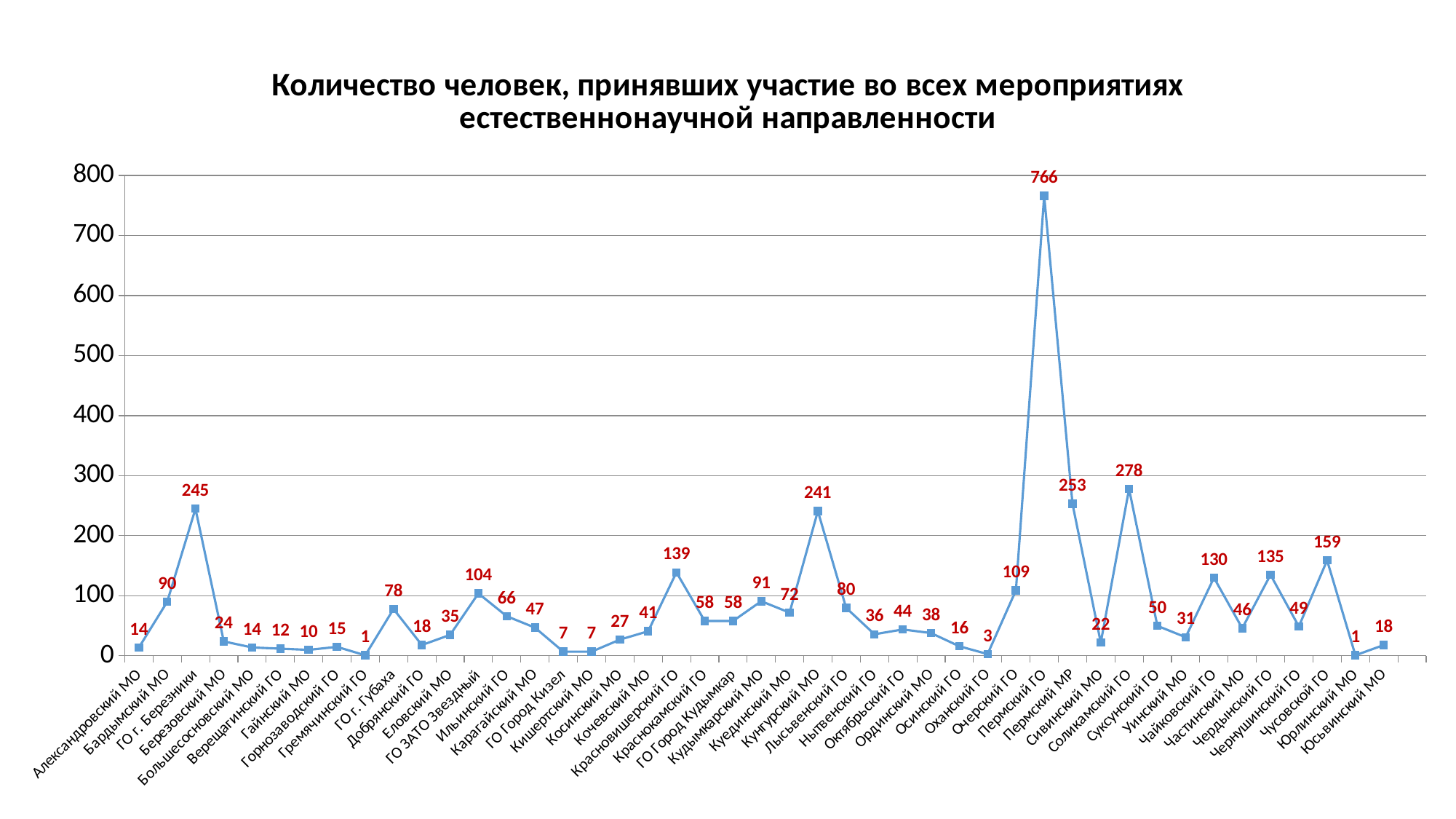

### Chart: Количество человек, принявших участие во всех мероприятиях естественнонаучной направленности

| Category | Кол-во человек |
|---|---|
| Александровский МО | 14.0 |
| Бардымский МО | 90.0 |
| ГО г. Березники | 245.0 |
| Березовский МО | 24.0 |
| Большесосновский МО | 14.0 |
| Верещагинский ГО | 12.0 |
| Гайнский МО | 10.0 |
| Горнозаводский ГО | 15.0 |
| Гремячинский ГО | 1.0 |
| ГО г. Губаха | 78.0 |
| Добрянский ГО | 18.0 |
| Еловский МО | 35.0 |
| ГО ЗАТО Звездный | 104.0 |
| Ильинский ГО | 66.0 |
| Карагайский МО | 47.0 |
| ГО Город Кизел | 7.0 |
| Кишертский МО | 7.0 |
| Косинский МО | 27.0 |
| Кочевский МО | 41.0 |
| Красновишерский ГО | 139.0 |
| Краснокамский ГО | 58.0 |
| ГО Город Кудымкар | 58.0 |
| Кудымкарский МО | 91.0 |
| Куединский МО | 72.0 |
| Кунгурский МО | 241.0 |
| Лысьвенский ГО | 80.0 |
| Нытвенский ГО | 36.0 |
| Октябрьский ГО | 44.0 |
| Ординский МО | 38.0 |
| Осинский ГО | 16.0 |
| Оханский ГО | 3.0 |
| Очерский ГО | 109.0 |
| Пермский ГО | 766.0 |
| Пермский МР | 253.0 |
| Сивинский МО | 22.0 |
| Соликамский ГО | 278.0 |
| Суксунский ГО | 50.0 |
| Уинский МО | 31.0 |
| Чайковский ГО | 130.0 |
| Частинский МО | 46.0 |
| Чердынский ГО | 135.0 |
| Чернушинский ГО | 49.0 |
| Чусовской ГО | 159.0 |
| Юрлинский МО | 1.0 |
| Юсьвинский МО | 18.0 |